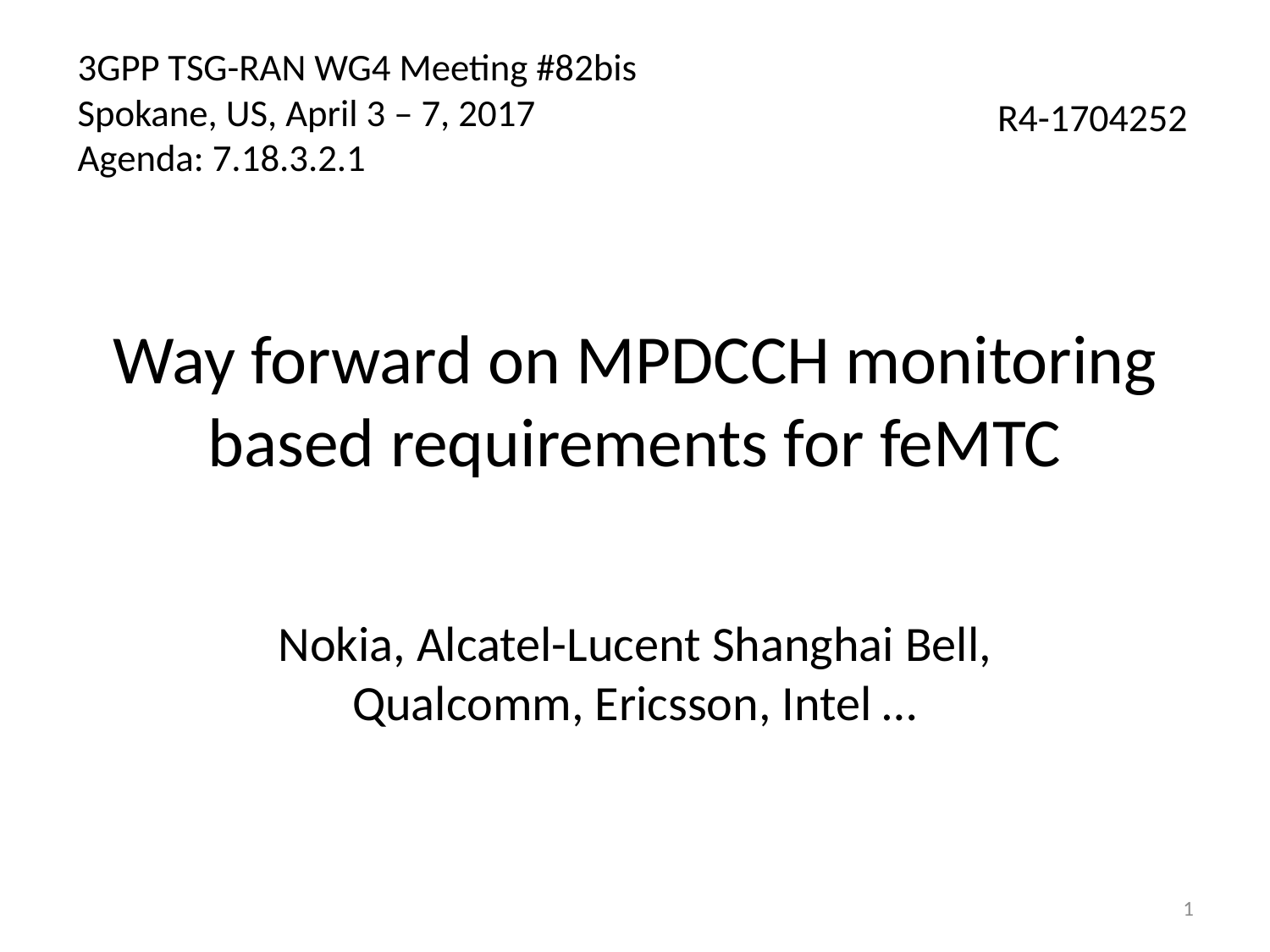

3GPP TSG-RAN WG4 Meeting #82bis
Spokane, US, April 3 – 7, 2017
Agenda: 7.18.3.2.1
R4-1704252
# Way forward on MPDCCH monitoring based requirements for feMTC
Nokia, Alcatel-Lucent Shanghai Bell, Qualcomm, Ericsson, Intel …
1